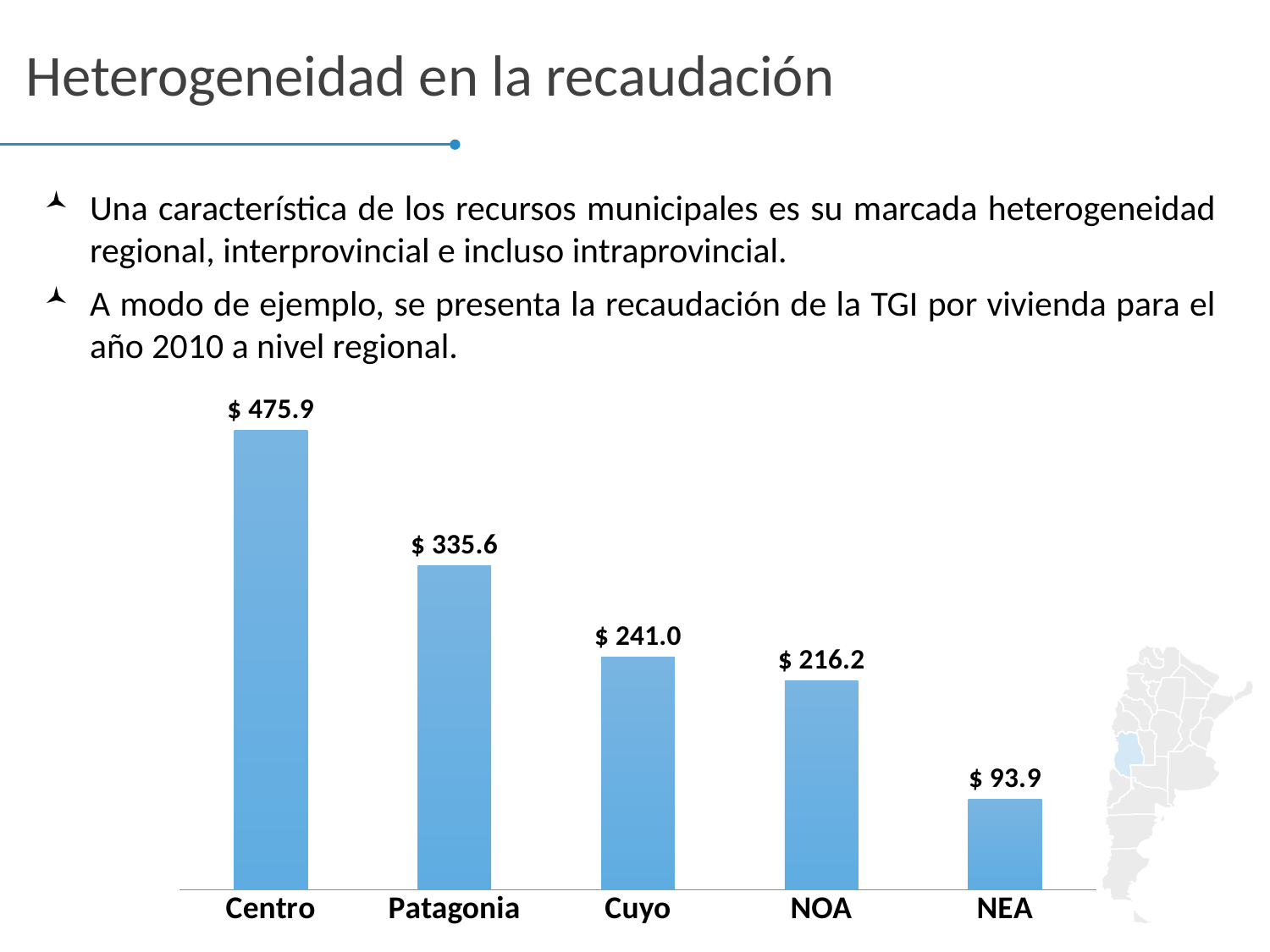

Heterogeneidad en la recaudación
Una característica de los recursos municipales es su marcada heterogeneidad regional, interprovincial e incluso intraprovincial.
A modo de ejemplo, se presenta la recaudación de la TGI por vivienda para el año 2010 a nivel regional.

### Chart

| Category |  |
|---|---|
| Centro | 475.91737636415 |
| Patagonia | 335.58000696570707 |
| Cuyo | 241.00277731055064 |
| NOA | 216.17217835971164 |
| NEA | 93.86428828644507 |